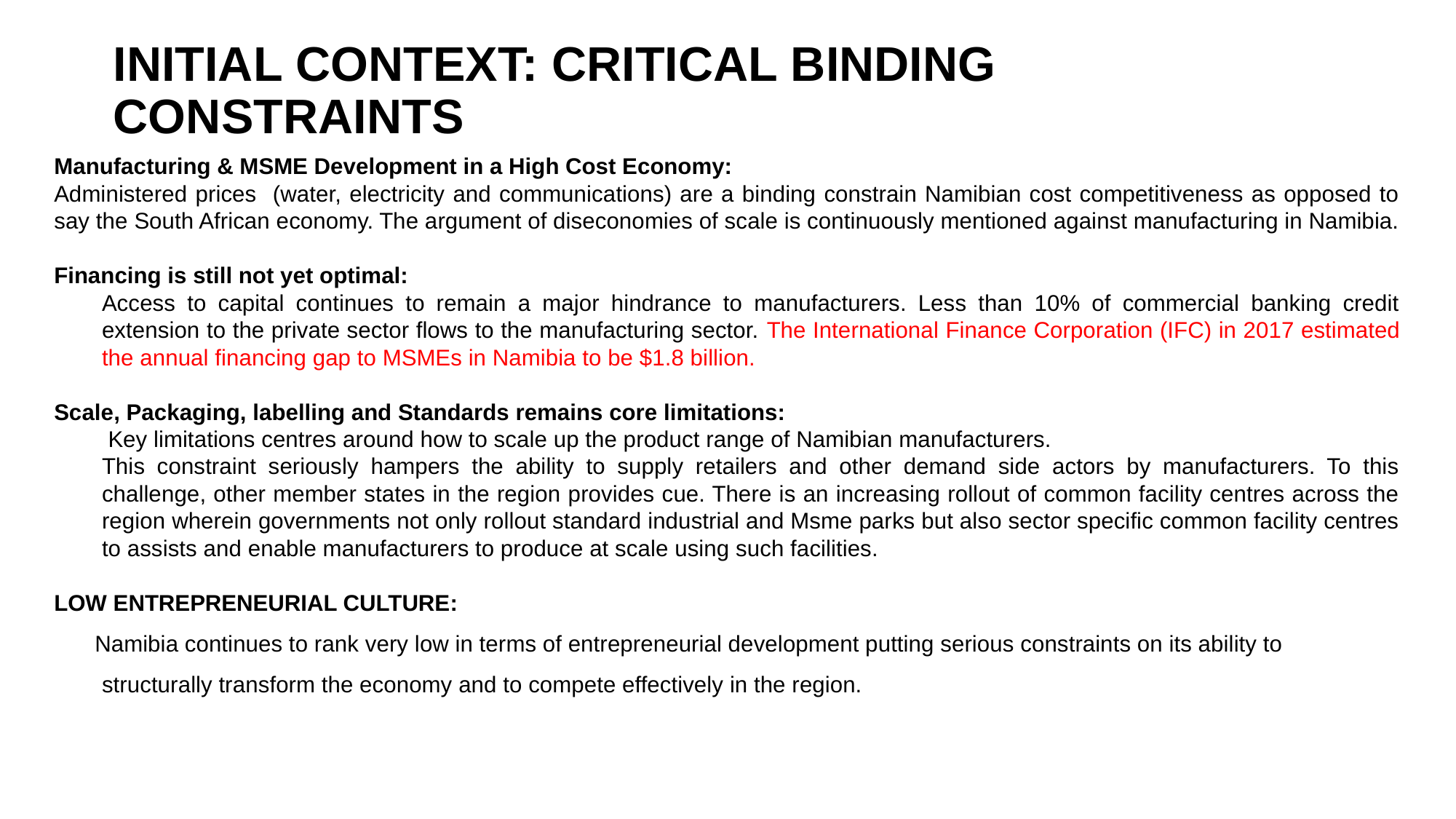

INITIAL CONTEXT: CRITICAL BINDING CONSTRAINTS
Manufacturing & MSME Development in a High Cost Economy:
Administered prices  (water, electricity and communications) are a binding constrain Namibian cost competitiveness as opposed to say the South African economy. The argument of diseconomies of scale is continuously mentioned against manufacturing in Namibia.

Financing is still not yet optimal:
Access to capital continues to remain a major hindrance to manufacturers. Less than 10% of commercial banking credit extension to the private sector flows to the manufacturing sector. The International Finance Corporation (IFC) in 2017 estimated the annual financing gap to MSMEs in Namibia to be $1.8 billion.

Scale, Packaging, labelling and Standards remains core limitations:
 Key limitations centres around how to scale up the product range of Namibian manufacturers.
This constraint seriously hampers the ability to supply retailers and other demand side actors by manufacturers. To this challenge, other member states in the region provides cue. There is an increasing rollout of common facility centres across the region wherein governments not only rollout standard industrial and Msme parks but also sector specific common facility centres to assists and enable manufacturers to produce at scale using such facilities.

LOW ENTREPRENEURIAL CULTURE:
Namibia continues to rank very low in terms of entrepreneurial development putting serious constraints on its ability to structurally transform the economy and to compete effectively in the region.